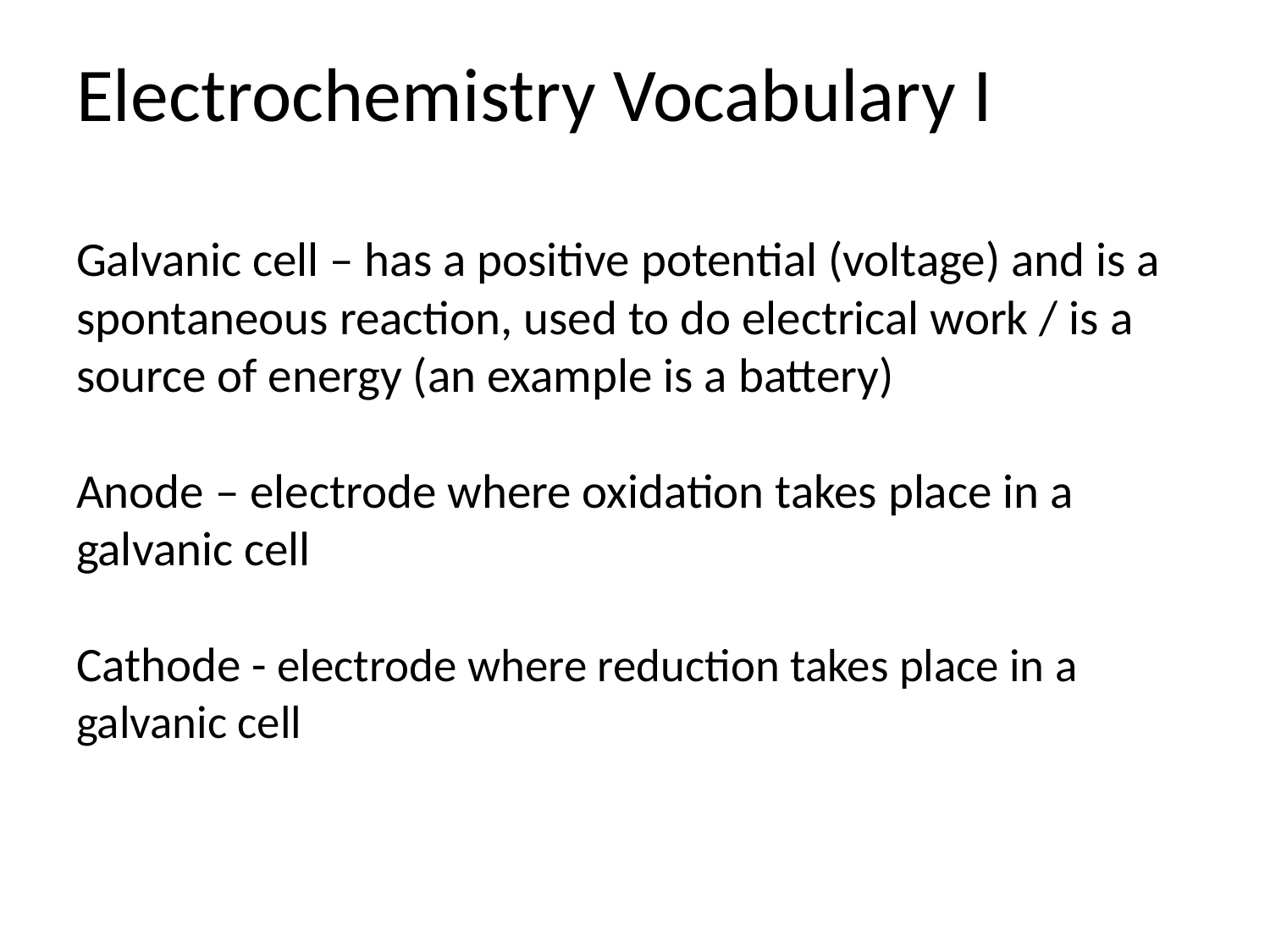

# Electrochemistry Vocabulary I Galvanic cell – has a positive potential (voltage) and is a spontaneous reaction, used to do electrical work / is a source of energy (an example is a battery) Anode – electrode where oxidation takes place in a galvanic cell Cathode - electrode where reduction takes place in a galvanic cell